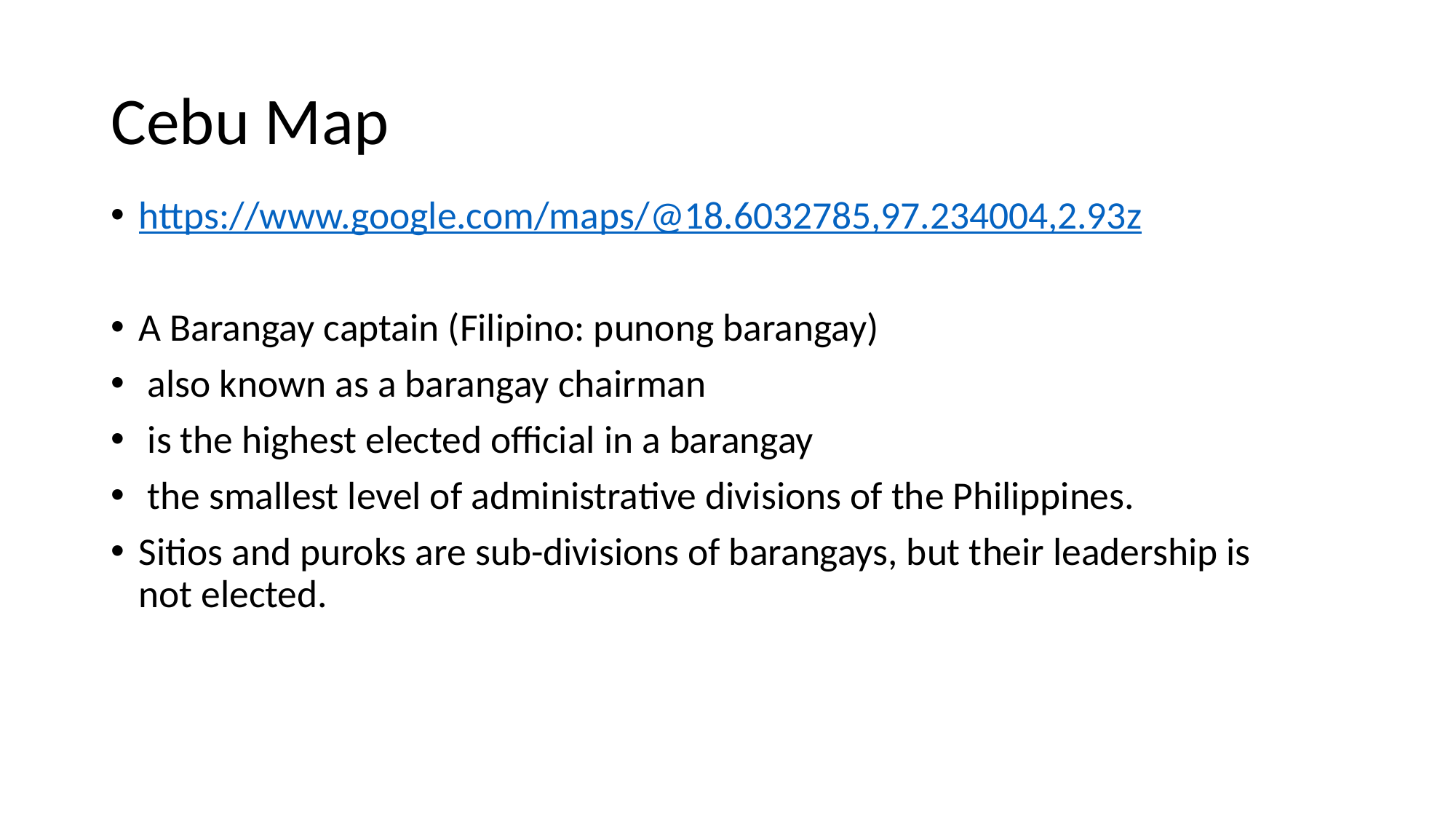

# Cebu Map
https://www.google.com/maps/@18.6032785,97.234004,2.93z

A Barangay captain (Filipino: punong barangay)
 also known as a barangay chairman
 is the highest elected official in a barangay
 the smallest level of administrative divisions of the Philippines.
Sitios and puroks are sub-divisions of barangays, but their leadership is not elected.